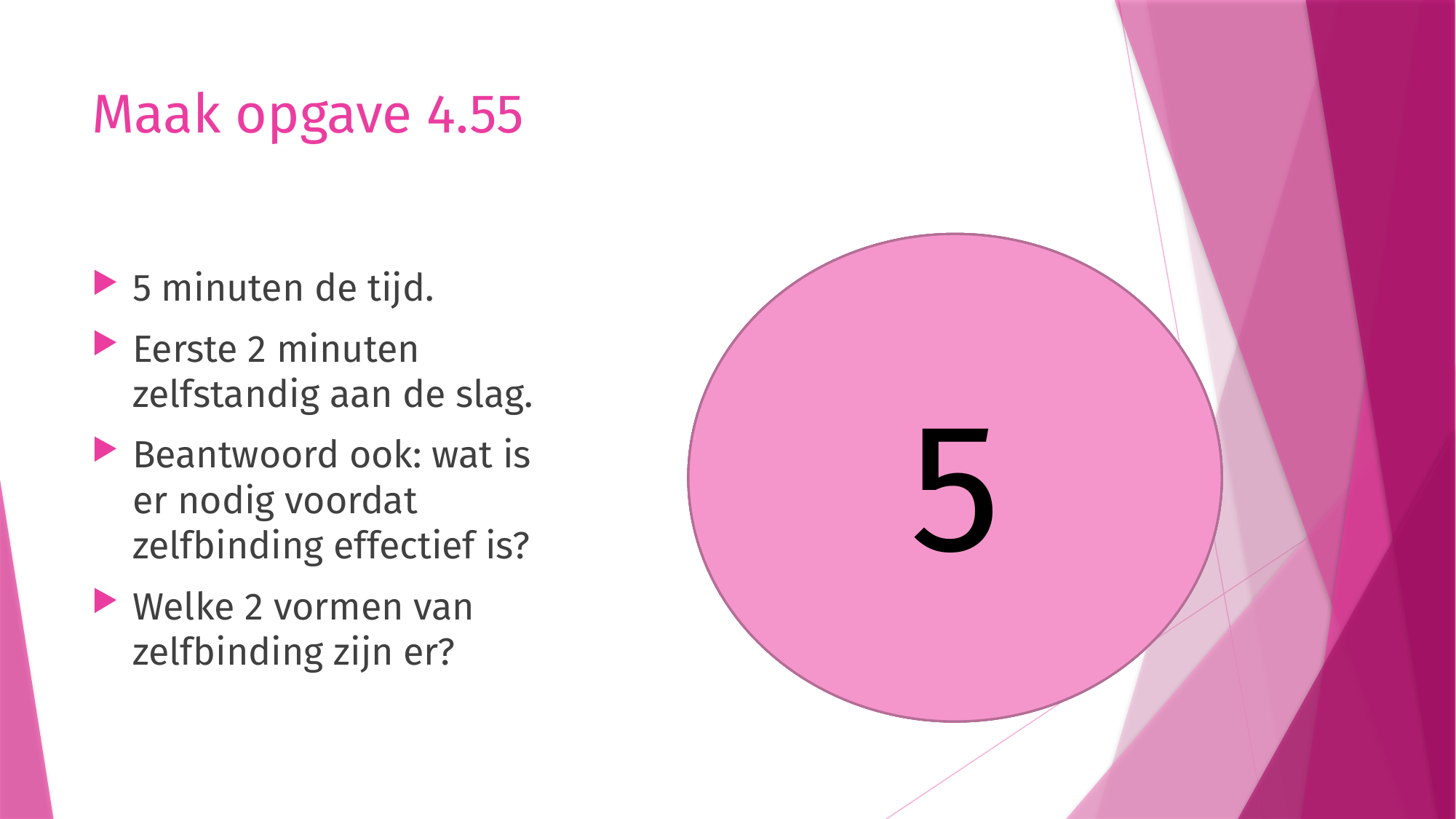

# Maak opgave 4.55
5
4
3
1
2
5 minuten de tijd.
Eerste 2 minuten zelfstandig aan de slag.
Beantwoord ook: wat is er nodig voordat zelfbinding effectief is?
Welke 2 vormen van zelfbinding zijn er?